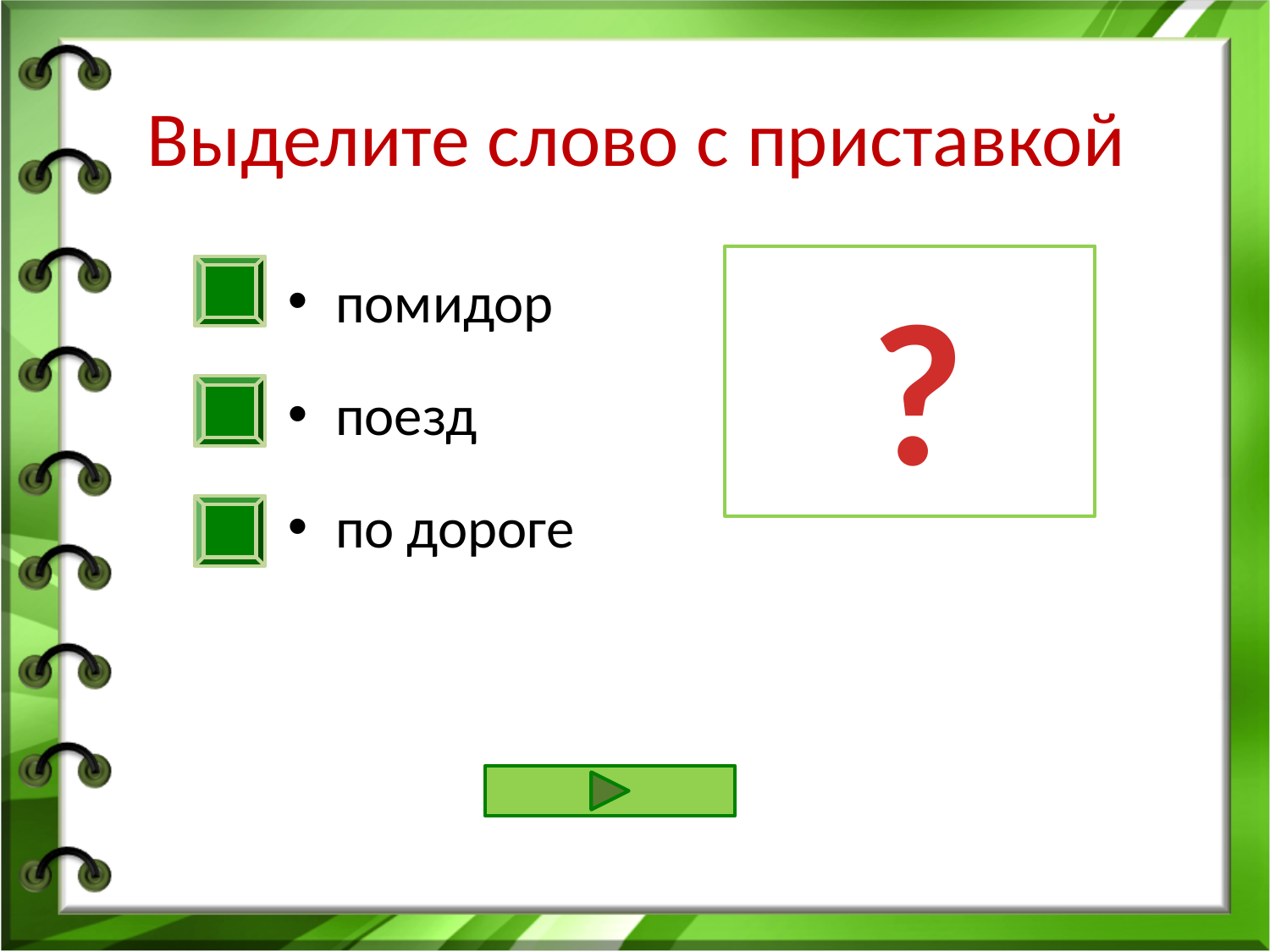

# Выделите слово с приставкой
помидор
поезд
по дороге

?
ВЕРНО поезд

НЕВЕРНО помидор

НЕВЕРНО по - предлог